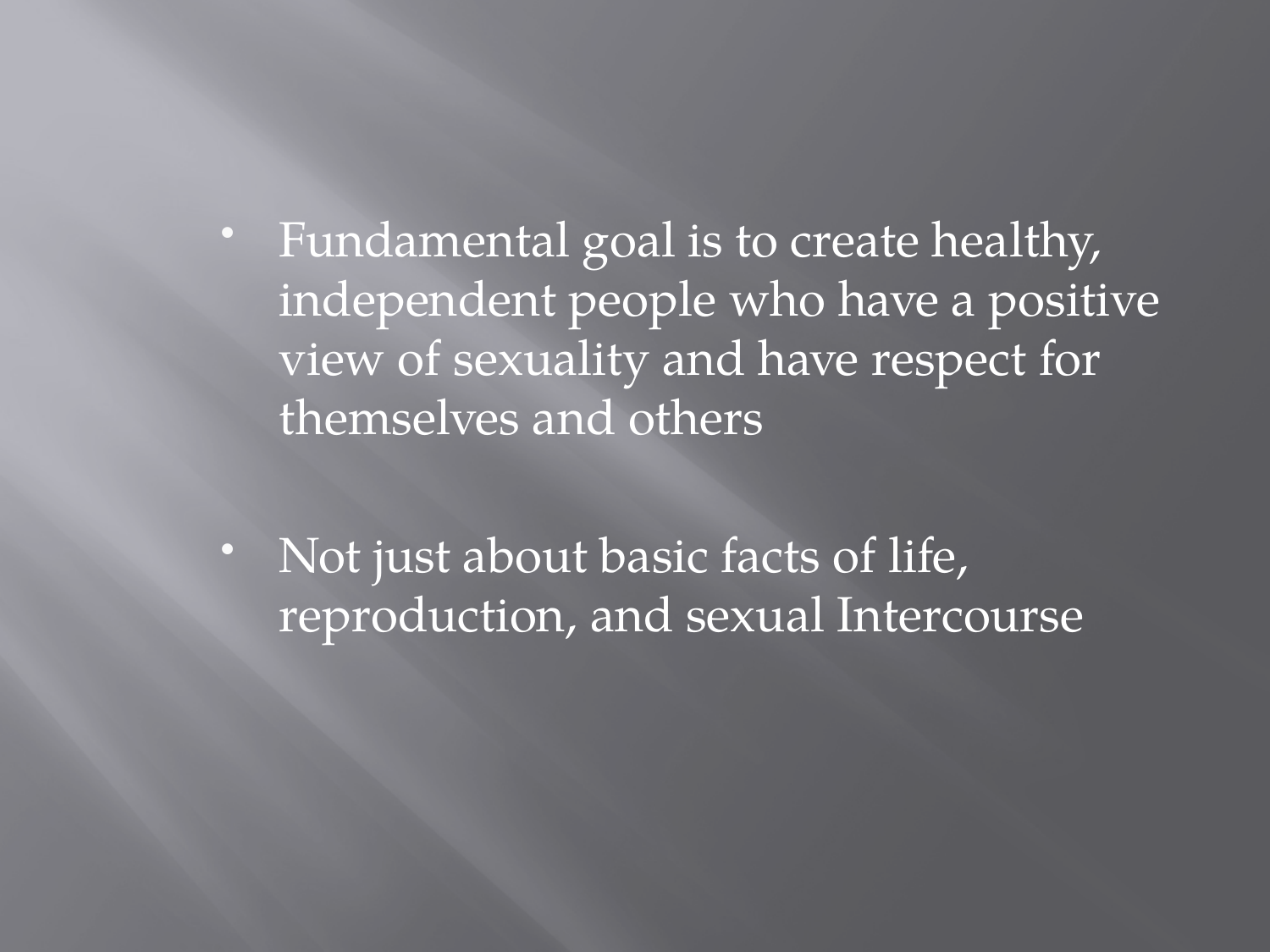

Fundamental goal is to create healthy, independent people who have a positive view of sexuality and have respect for themselves and others

Not just about basic facts of life, reproduction, and sexual Intercourse